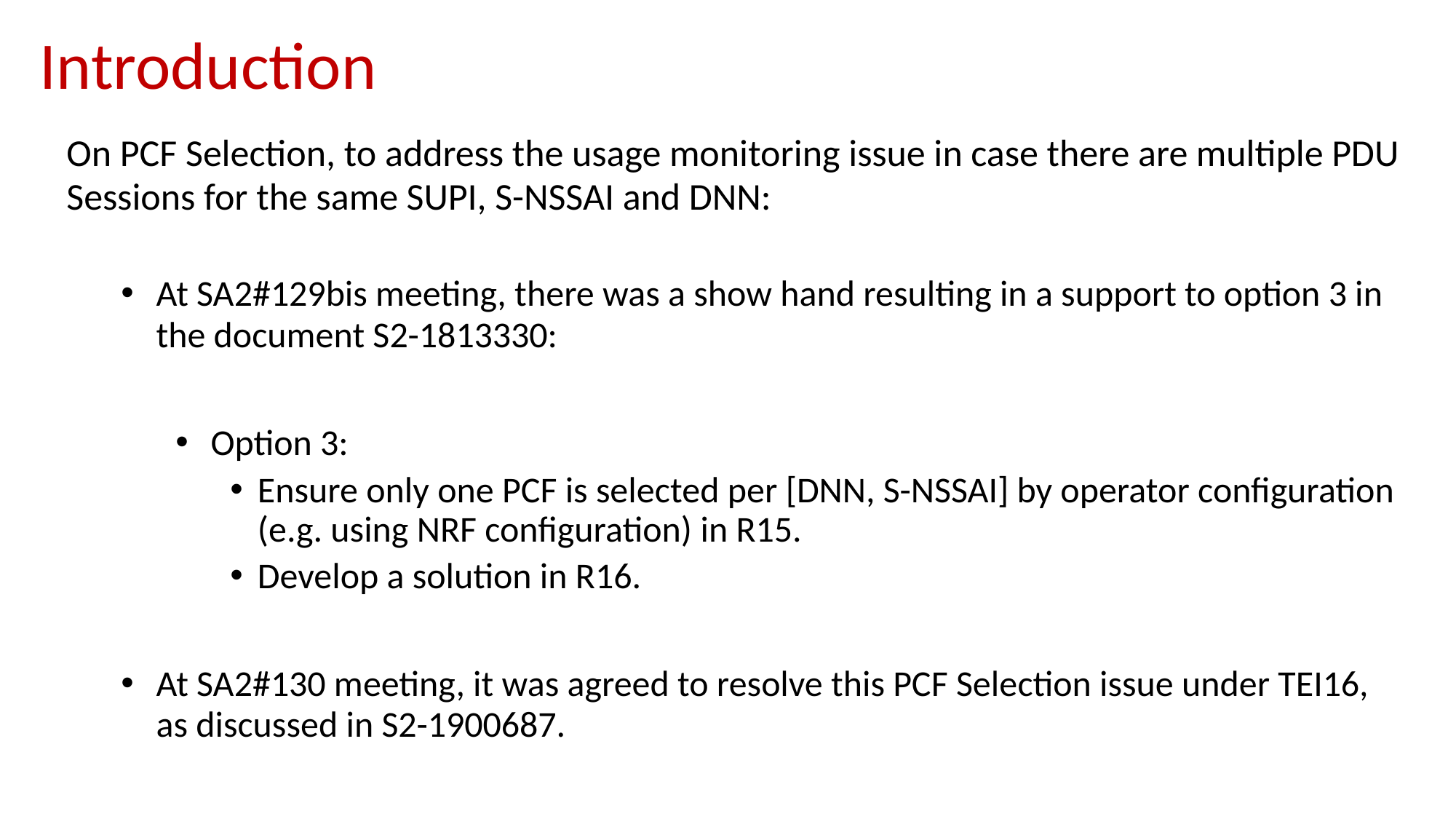

# Introduction
On PCF Selection, to address the usage monitoring issue in case there are multiple PDU Sessions for the same SUPI, S-NSSAI and DNN:

At SA2#129bis meeting, there was a show hand resulting in a support to option 3 in the document S2-1813330:

Option 3:
Ensure only one PCF is selected per [DNN, S-NSSAI] by operator configuration (e.g. using NRF configuration) in R15.
Develop a solution in R16.

At SA2#130 meeting, it was agreed to resolve this PCF Selection issue under TEI16, as discussed in S2-1900687.